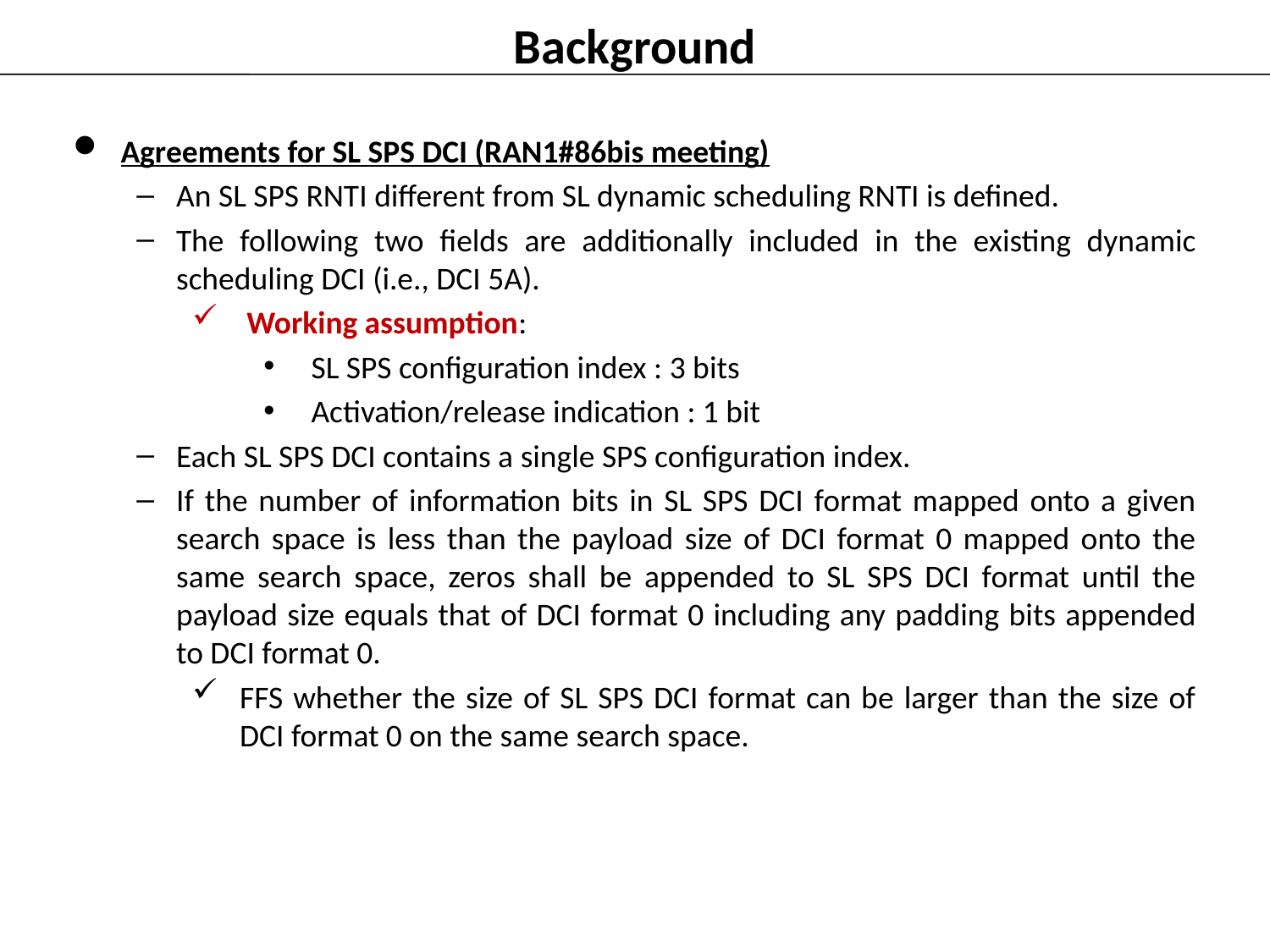

# Background
Agreements for SL SPS DCI (RAN1#86bis meeting)
An SL SPS RNTI different from SL dynamic scheduling RNTI is defined.
The following two fields are additionally included in the existing dynamic scheduling DCI (i.e., DCI 5A).
 Working assumption:
SL SPS configuration index : 3 bits
Activation/release indication : 1 bit
Each SL SPS DCI contains a single SPS configuration index.
If the number of information bits in SL SPS DCI format mapped onto a given search space is less than the payload size of DCI format 0 mapped onto the same search space, zeros shall be appended to SL SPS DCI format until the payload size equals that of DCI format 0 including any padding bits appended to DCI format 0.
FFS whether the size of SL SPS DCI format can be larger than the size of DCI format 0 on the same search space.